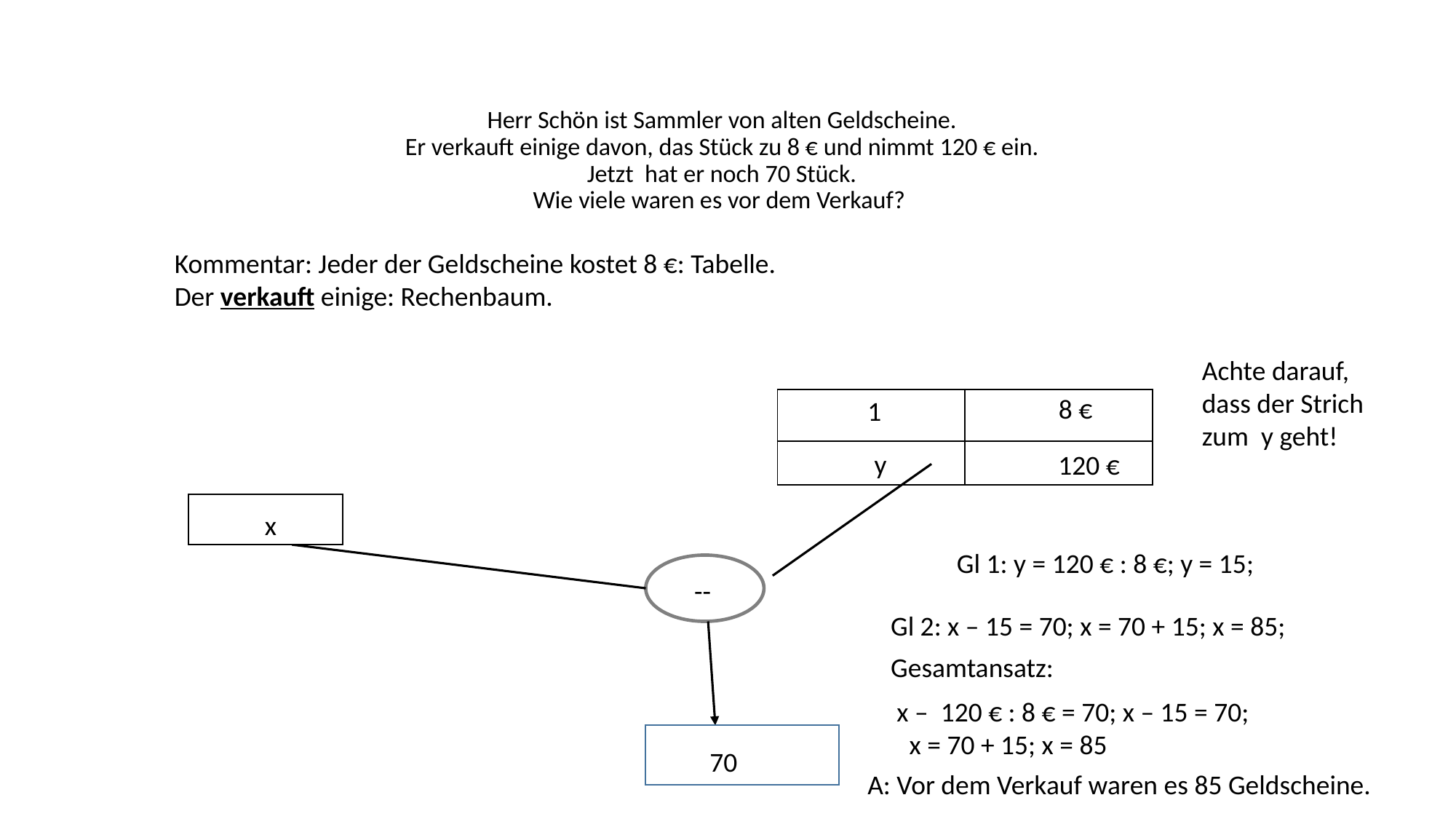

# Herr Schön ist Sammler von alten Geldscheine. Er verkauft einige davon, das Stück zu 8 € und nimmt 120 € ein. Jetzt  hat er noch 70 Stück. Wie viele waren es vor dem Verkauf?
Kommentar: Jeder der Geldscheine kostet 8 €: Tabelle.
Der verkauft einige: Rechenbaum.
Achte darauf, dass der Strich zum  y geht!
8 €
1
|  |  |
| --- | --- |
|  |  |
y
120 €

 x
Gl 1: y = 120 € : 8 €; y = 15;

--
Gl 2: x – 15 = 70; x = 70 + 15; x = 85;
Gesamtansatz:
 x –  120 € : 8 € = 70; x – 15 = 70;
   x = 70 + 15; x = 85

70
A: Vor dem Verkauf waren es 85 Geldscheine.